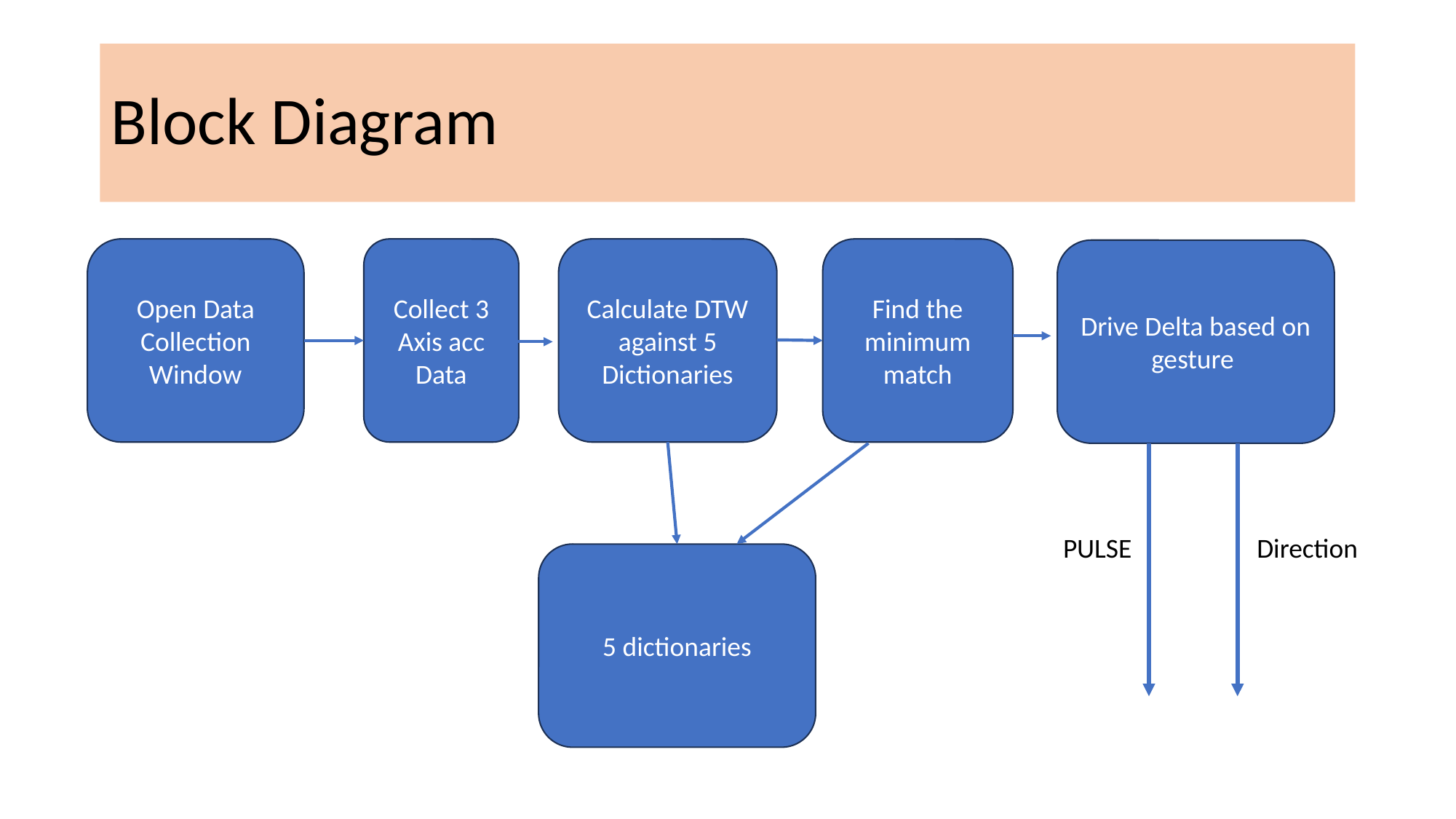

# Block Diagram
Find the minimum match
Collect 3 Axis acc Data
Calculate DTW against 5 Dictionaries
Open Data Collection Window
Drive Delta based on gesture
PULSE
Direction
5 dictionaries